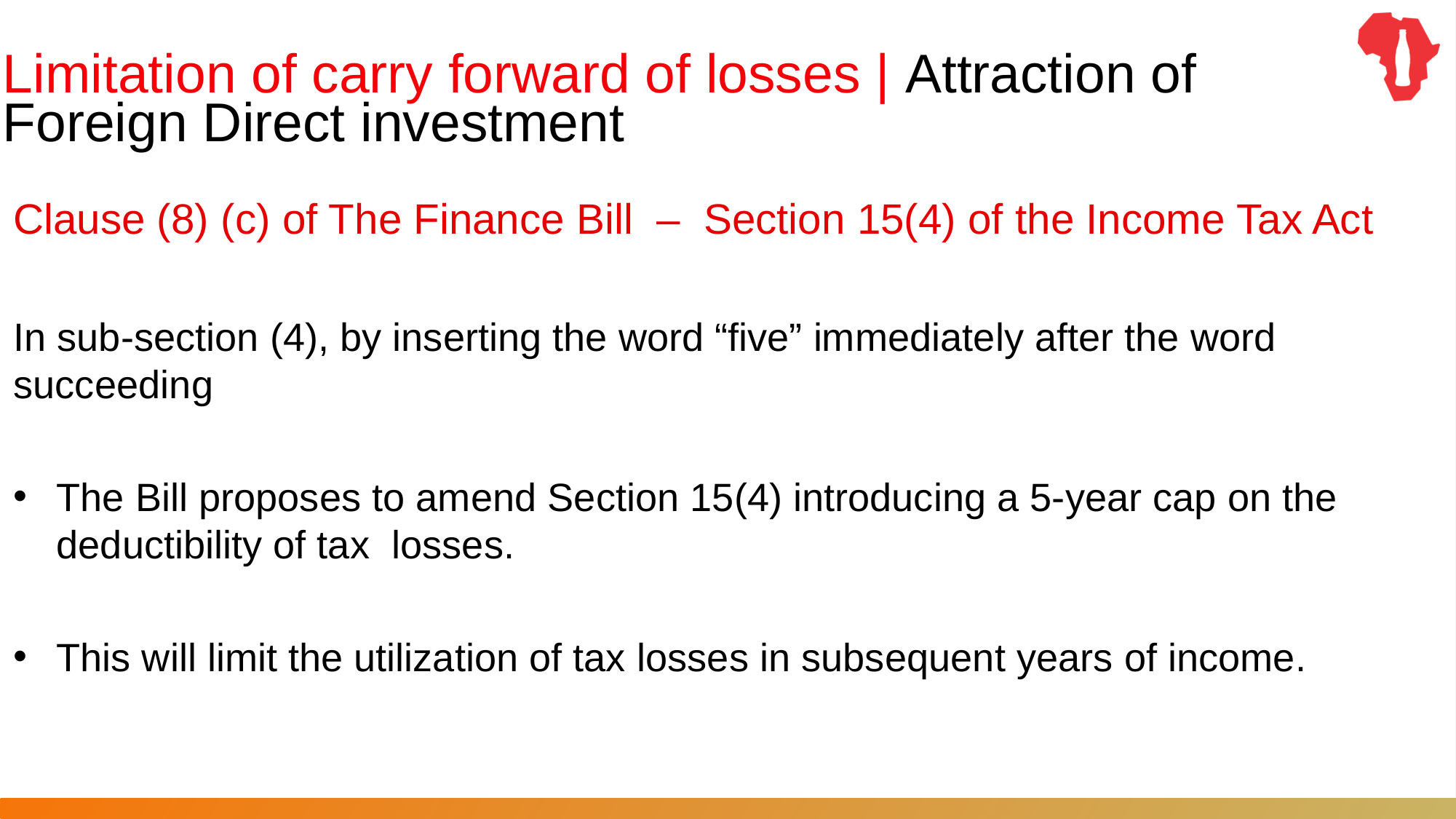

# Limitation of carry forward of losses | Attraction of Foreign Direct investment

Clause (8) (c) of The Finance Bill  –  Section 15(4) of the Income Tax Act

In sub-section (4), by inserting the word “five” immediately after the word succeeding

The Bill proposes to amend Section 15(4) introducing a 5-year cap on the deductibility of tax  losses.

This will limit the utilization of tax losses in subsequent years of income.